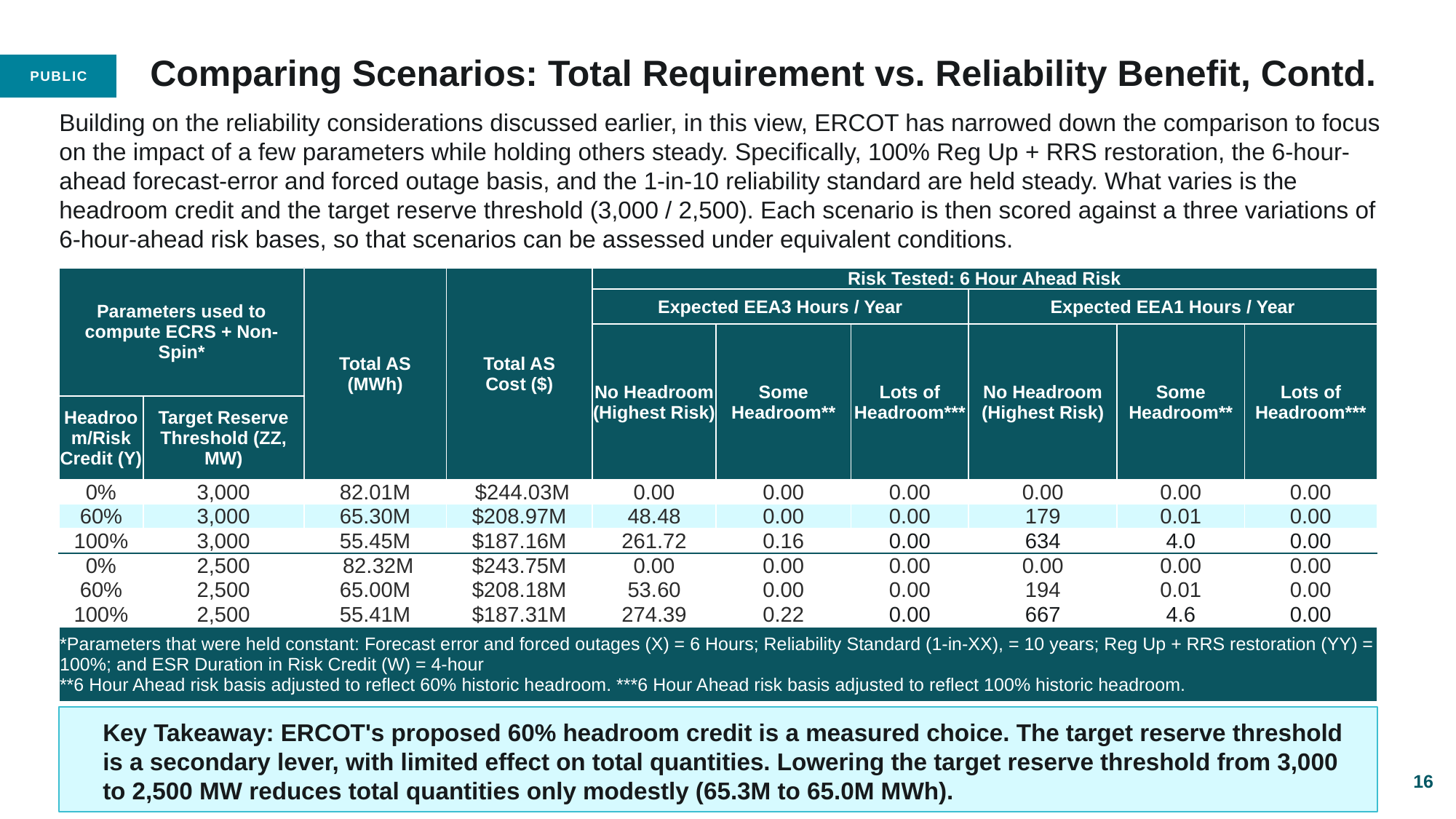

# Comparing Scenarios: Total Requirement vs. Reliability Benefit, Contd.
Building on the reliability considerations discussed earlier, in this view, ERCOT has narrowed down the comparison to focus on the impact of a few parameters while holding others steady. Specifically, 100% Reg Up + RRS restoration, the 6-hour-ahead forecast-error and forced outage basis, and the 1-in-10 reliability standard are held steady. What varies is the headroom credit and the target reserve threshold (3,000 / 2,500). Each scenario is then scored against a three variations of 6-hour-ahead risk bases, so that scenarios can be assessed under equivalent conditions.
| Parameters used to compute ECRS + Non-Spin\* |  | Total AS (MWh) | Total AS Cost ($) | Risk Tested: 6 Hour Ahead Risk |  |  |  |  |  |
| --- | --- | --- | --- | --- | --- | --- | --- | --- | --- |
|  |  |  |  | Expected EEA3 Hours / Year |  |  | Expected EEA1 Hours / Year |  |  |
|  |  |  |  | No Headroom (Highest Risk) | Some Headroom\*\* | Lots of Headroom\*\*\* | No Headroom (Highest Risk) | Some Headroom\*\* | Lots of Headroom\*\*\* |
| Headroom/Risk Credit (Y) | Target Reserve Threshold (ZZ, MW) |  |  |  |  |  |  |  |  |
| 0% | 3,000 | 82.01M | $244.03M | 0.00 | 0.00 | 0.00 | 0.00 | 0.00 | 0.00 |
| 60% | 3,000 | 65.30M | $208.97M | 48.48 | 0.00 | 0.00 | 179 | 0.01 | 0.00 |
| 100% | 3,000 | 55.45M | $187.16M | 261.72 | 0.16 | 0.00 | 634 | 4.0 | 0.00 |
| 0% | 2,500 | 82.32M | $243.75M | 0.00 | 0.00 | 0.00 | 0.00 | 0.00 | 0.00 |
| 60% | 2,500 | 65.00M | $208.18M | 53.60 | 0.00 | 0.00 | 194 | 0.01 | 0.00 |
| 100% | 2,500 | 55.41M | $187.31M | 274.39 | 0.22 | 0.00 | 667 | 4.6 | 0.00 |
| \*Parameters that were held constant: Forecast error and forced outages (X) = 6 Hours; Reliability Standard (1-in-XX), = 10 years; Reg Up + RRS restoration (YY) = 100%; and ESR Duration in Risk Credit (W) = 4-hour \*\*6 Hour Ahead risk basis adjusted to reflect 60% historic headroom. \*\*\*6 Hour Ahead risk basis adjusted to reflect 100% historic headroom. |  |  |  |  |  |  |  |  |  |
Key Takeaway: ERCOT's proposed 60% headroom credit is a measured choice. The target reserve threshold is a secondary lever, with limited effect on total quantities. Lowering the target reserve threshold from 3,000 to 2,500 MW reduces total quantities only modestly (65.3M to 65.0M MWh).
16